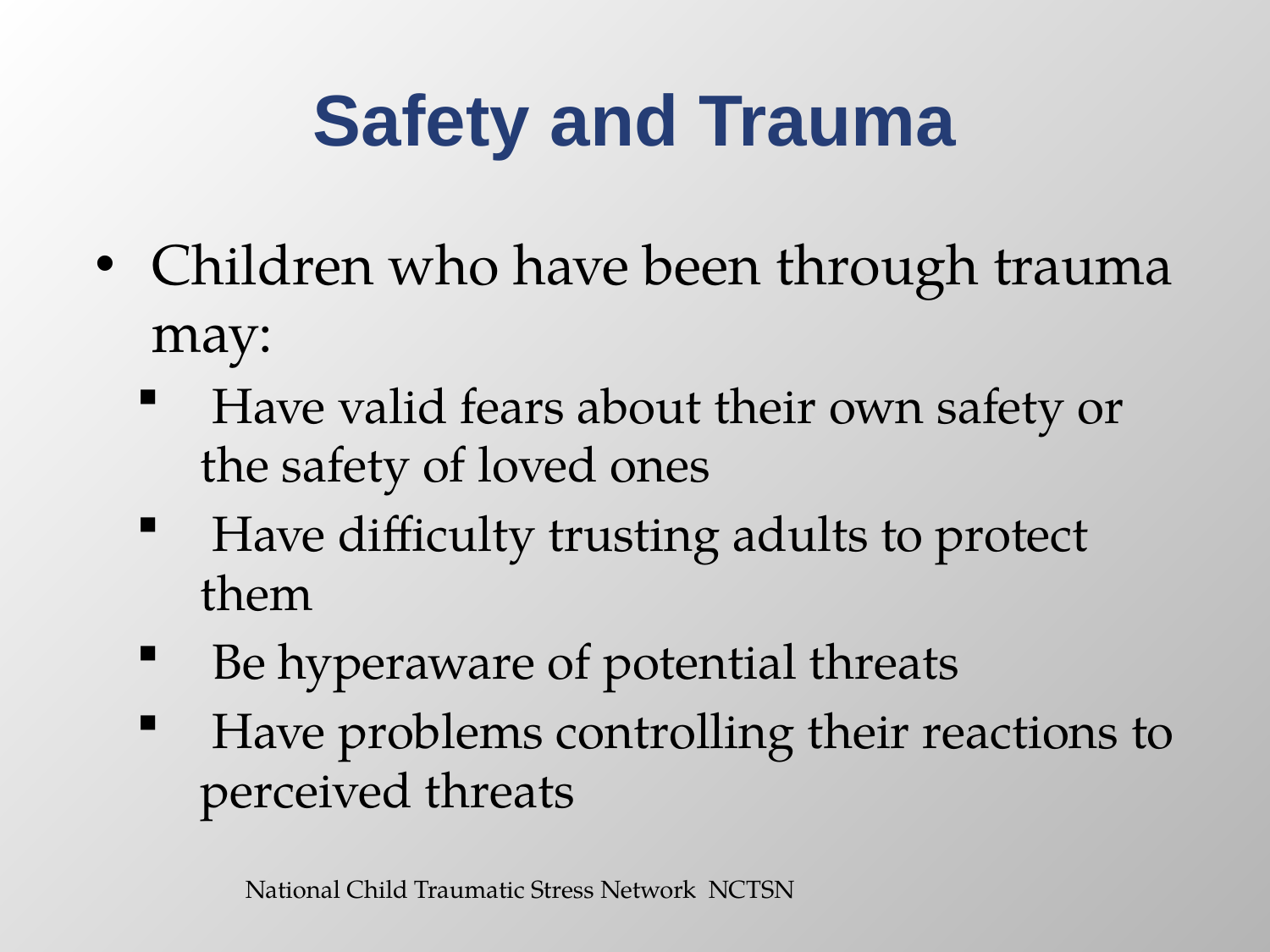

# Safety and Trauma
Children who have been through trauma may:
 Have valid fears about their own safety or the safety of loved ones
 Have difficulty trusting adults to protect them
 Be hyperaware of potential threats
 Have problems controlling their reactions to perceived threats
National Child Traumatic Stress Network  NCTSN